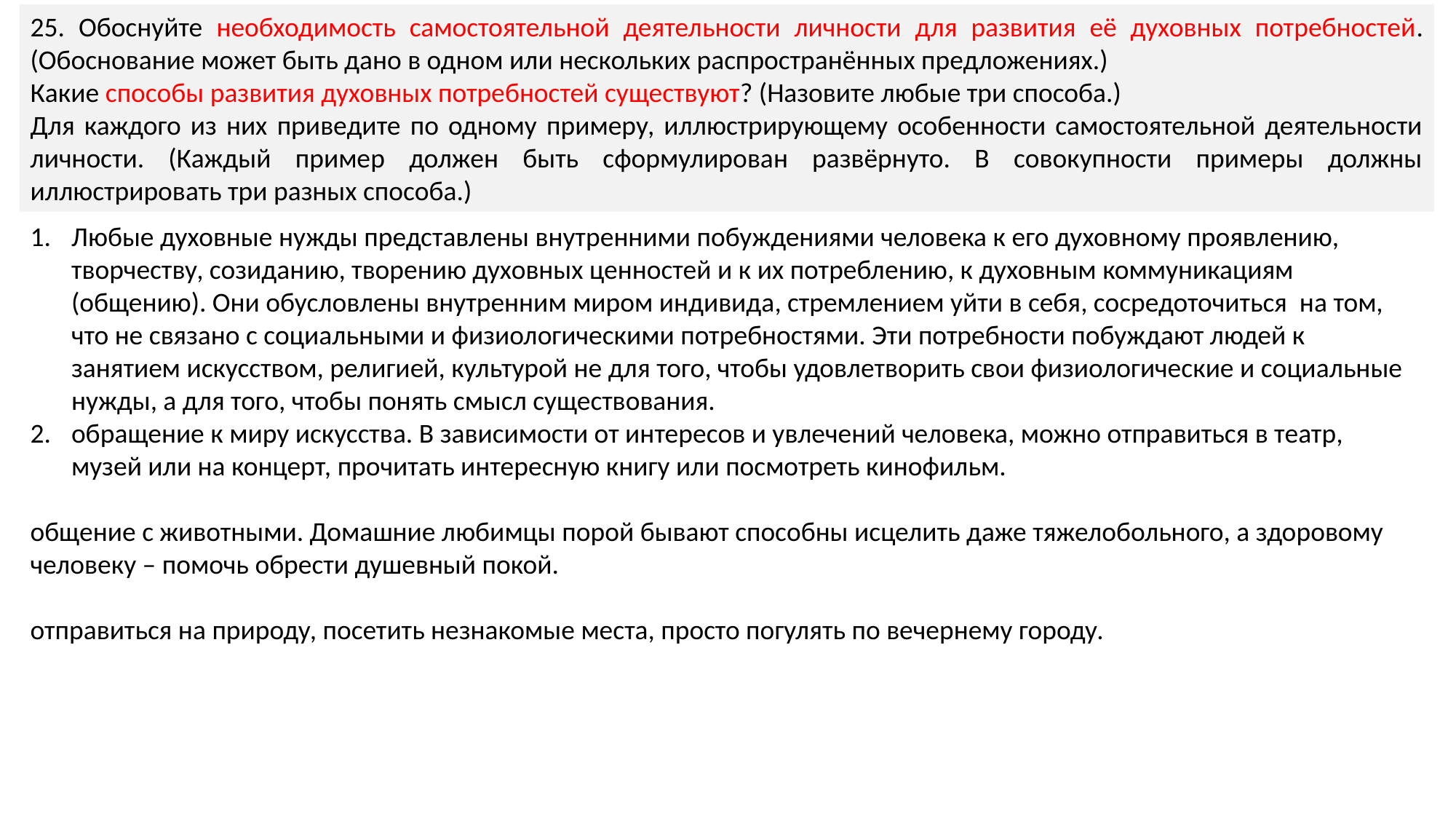

25. Обоснуйте необходимость самостоятельной деятельности личности для развития её духовных потребностей. (Обоснование может быть дано в одном или нескольких распространённых предложениях.)
Какие способы развития духовных потребностей существуют? (Назовите любые три способа.)
Для каждого из них приведите по одному примеру, иллюстрирующему особенности самостоятельной деятельности личности. (Каждый пример должен быть сформулирован развёрнуто. В совокупности примеры должны иллюстрировать три разных способа.)
Любые духовные нужды представлены внутренними побуждениями человека к его духовному проявлению, творчеству, созиданию, творению духовных ценностей и к их потреблению, к духовным коммуникациям (общению). Они обусловлены внутренним миром индивида, стремлением уйти в себя, сосредоточиться  на том, что не связано с социальными и физиологическими потребностями. Эти потребности побуждают людей к занятием искусством, религией, культурой не для того, чтобы удовлетворить свои физиологические и социальные нужды, а для того, чтобы понять смысл существования.
обращение к миру искусства. В зависимости от интересов и увлечений человека, можно отправиться в театр, музей или на концерт, прочитать интересную книгу или посмотреть кинофильм.

общение с животными. Домашние любимцы порой бывают способны исцелить даже тяжелобольного, а здоровому человеку – помочь обрести душевный покой.

отправиться на природу, посетить незнакомые места, просто погулять по вечернему городу.